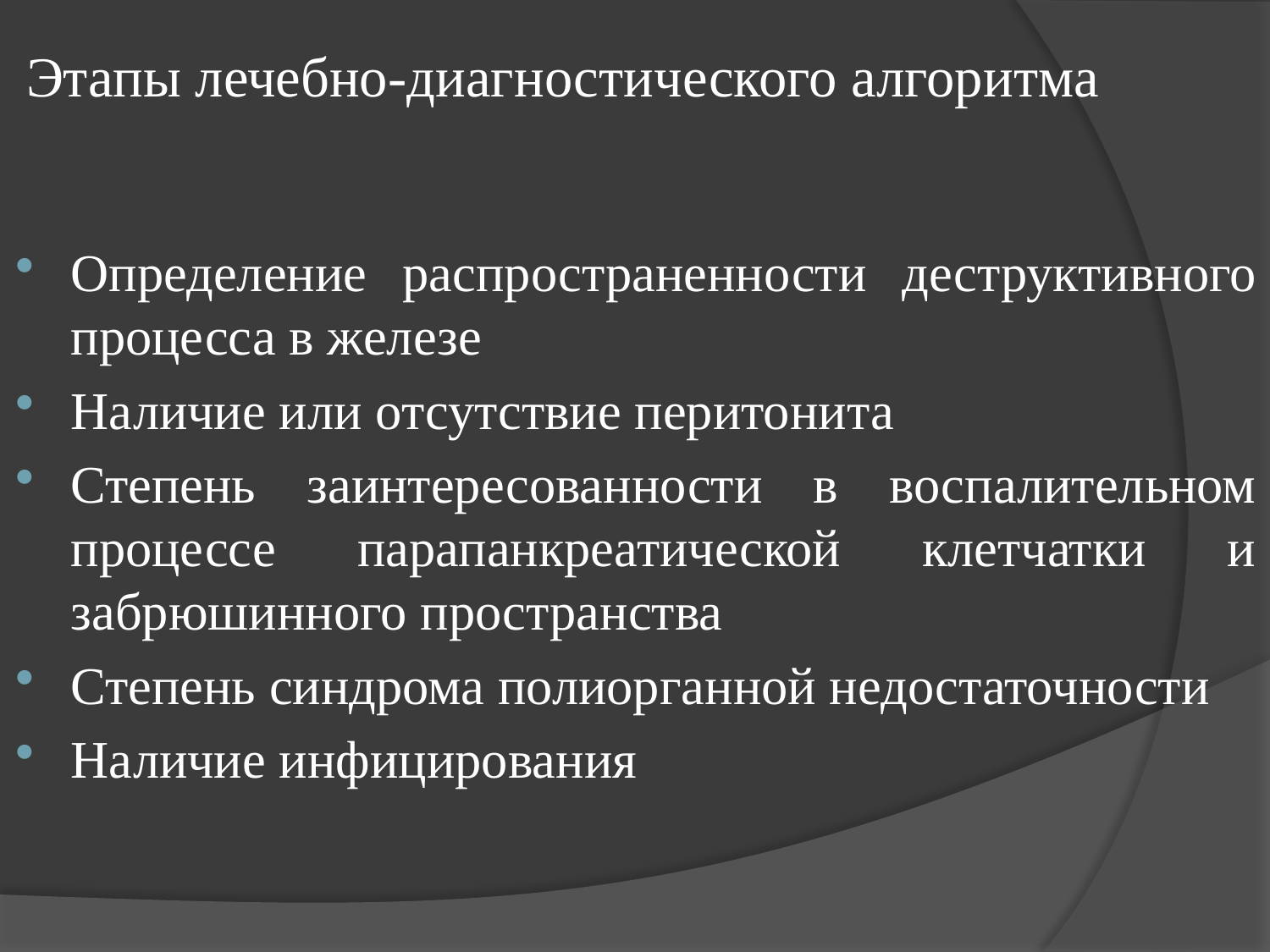

# Этапы лечебно-диагностического алгоритма

Определение распространенности деструктивного процесса в железе
Наличие или отсутствие перитонита
Степень заинтересованности в воспалительном процессе парапанкреатической клетчатки и забрюшинного пространства
Степень синдрома полиорганной недостаточности
Наличие инфицирования